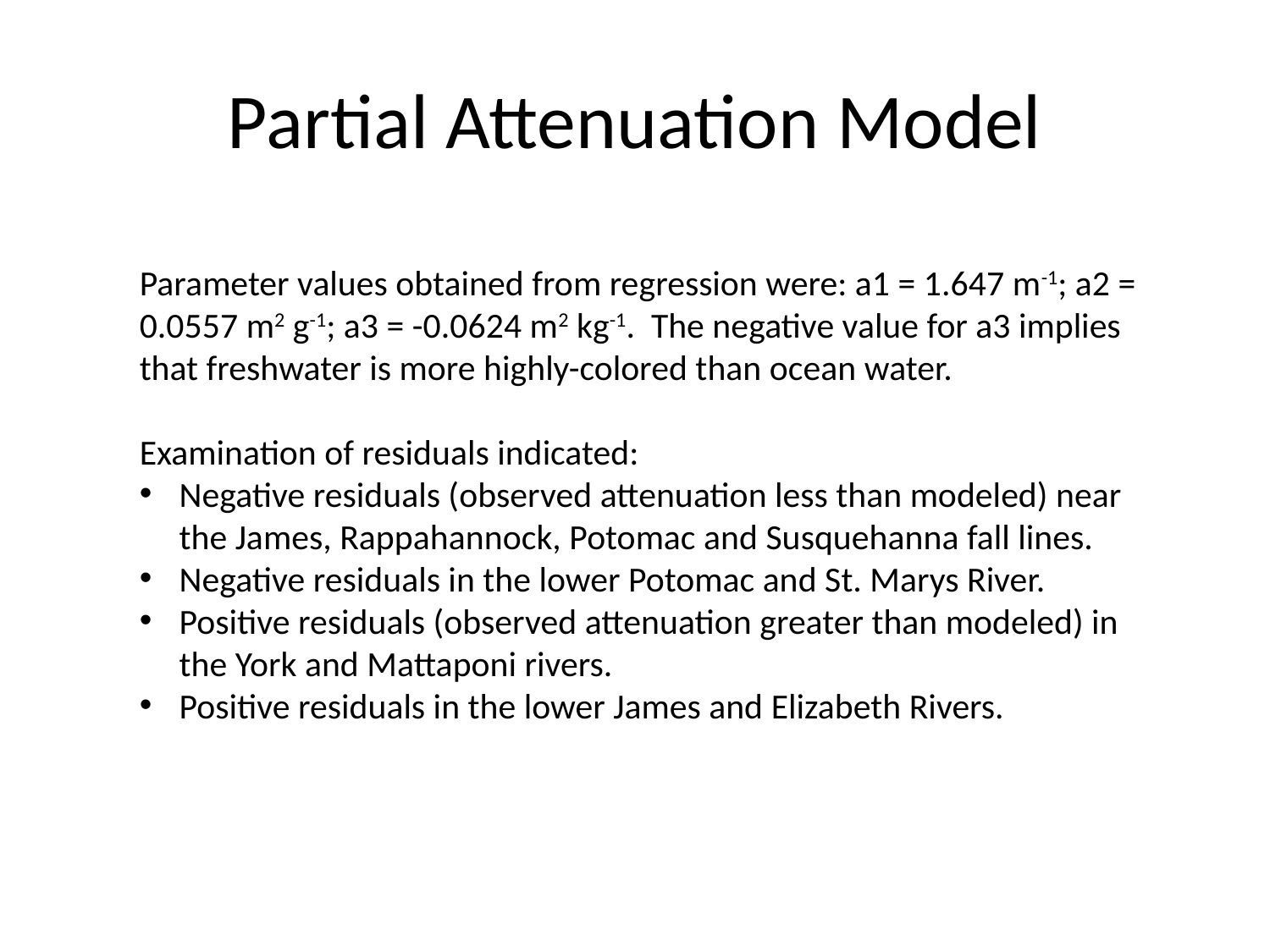

# Partial Attenuation Model
Parameter values obtained from regression were: a1 = 1.647 m-1; a2 = 0.0557 m2 g-1; a3 = -0.0624 m2 kg-1.  The negative value for a3 implies that freshwater is more highly-colored than ocean water.

Examination of residuals indicated:
Negative residuals (observed attenuation less than modeled) near the James, Rappahannock, Potomac and Susquehanna fall lines.
Negative residuals in the lower Potomac and St. Marys River.
Positive residuals (observed attenuation greater than modeled) in the York and Mattaponi rivers.
Positive residuals in the lower James and Elizabeth Rivers.